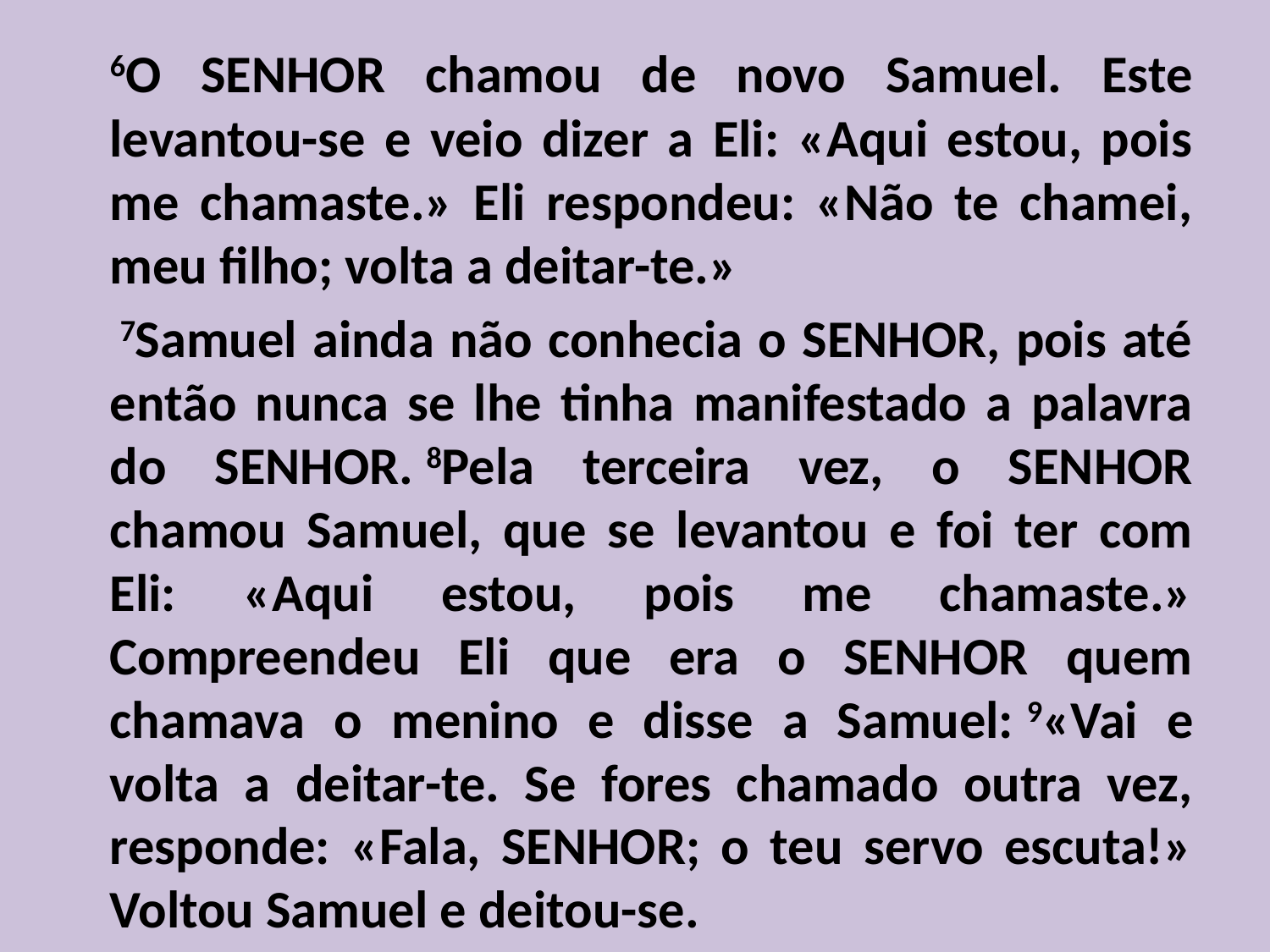

6O SENHOR chamou de novo Samuel. Este levantou-se e veio dizer a Eli: «Aqui estou, pois me chamaste.» Eli respondeu: «Não te chamei, meu filho; volta a deitar-te.»
	 7Samuel ainda não conhecia o SENHOR, pois até então nunca se lhe tinha manifestado a palavra do SENHOR. 8Pela terceira vez, o SENHOR chamou Samuel, que se levantou e foi ter com Eli: «Aqui estou, pois me chamaste.» Compreendeu Eli que era o SENHOR quem chamava o menino e disse a Samuel: 9«Vai e volta a deitar-te. Se fores chamado outra vez, responde: «Fala, SENHOR; o teu servo escuta!» Voltou Samuel e deitou-se.